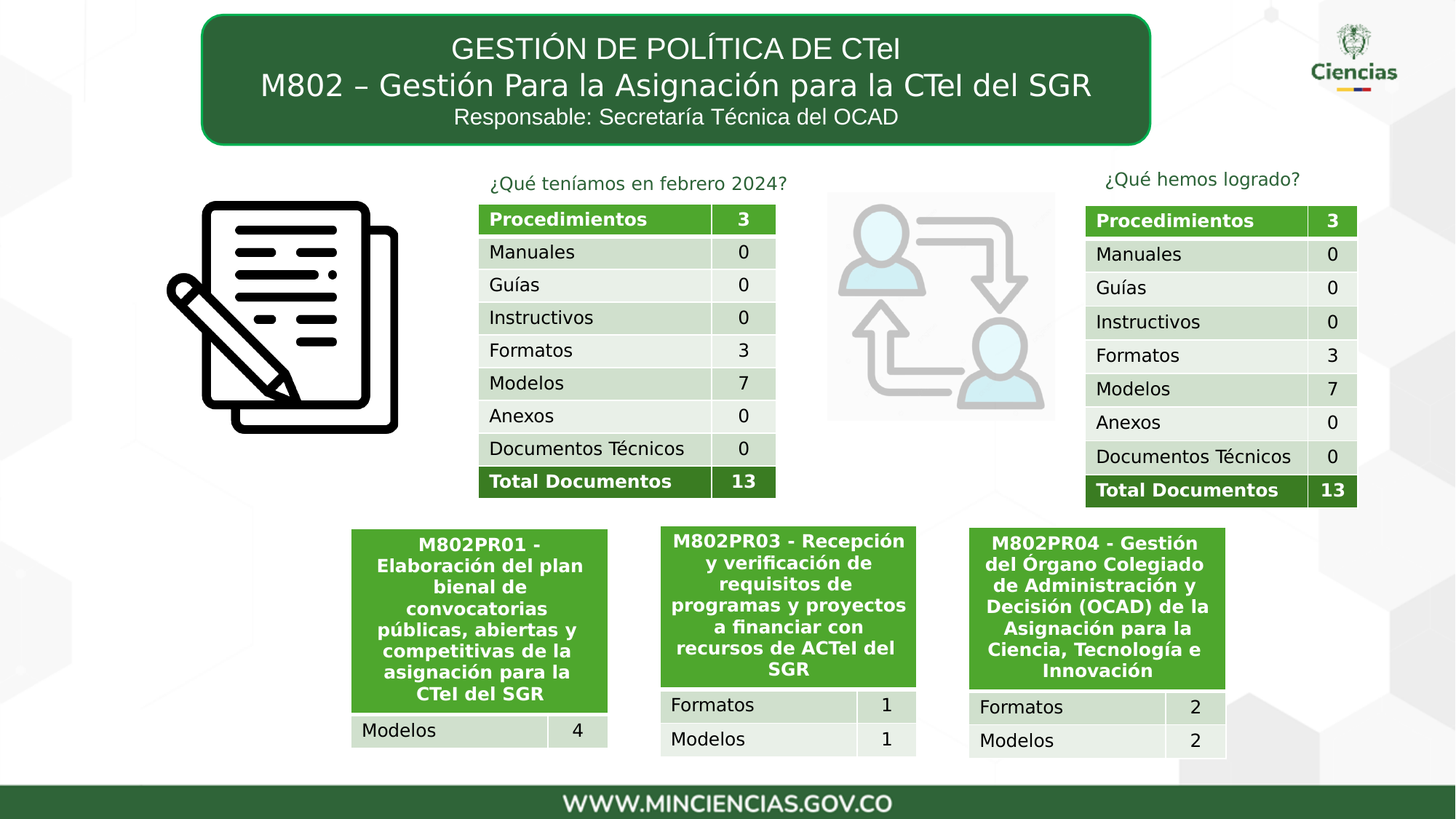

# GESTIÓN DE POLÍTICA DE CTeI
M802 – Gestión Para la Asignación para la CTeI del SGR
Responsable: Secretaría Técnica del OCAD
¿Qué hemos logrado?
¿Qué teníamos en febrero 2024?

| Procedimientos | 3 |
| --- | --- |
| Manuales | 0 |
| Guías | 0 |
| Instructivos | 0 |
| Formatos | 3 |
| Modelos | 7 |
| Anexos | 0 |
| Documentos Técnicos | 0 |
| Total Documentos | 13 |
| Procedimientos | 3 |
| --- | --- |
| Manuales | 0 |
| Guías | 0 |
| Instructivos | 0 |
| Formatos | 3 |
| Modelos | 7 |
| Anexos | 0 |
| Documentos Técnicos | 0 |
| Total Documentos | 13 |
| M802PR03 - Recepción y verificación de requisitos de programas y proyectos a financiar con recursos de ACTeI del SGR |  |
| --- | --- |
| Formatos | 1 |
| Modelos | 1 |
| M802PR04 - Gestión del Órgano Colegiado de Administración y Decisión (OCAD) de la Asignación para la Ciencia, Tecnología e Innovación |  |
| --- | --- |
| Formatos | 2 |
| Modelos | 2 |
| M802PR01 - Elaboración del plan bienal de convocatorias públicas, abiertas y competitivas de la asignación para la CTeI del SGR |  |
| --- | --- |
| Modelos | 4 |